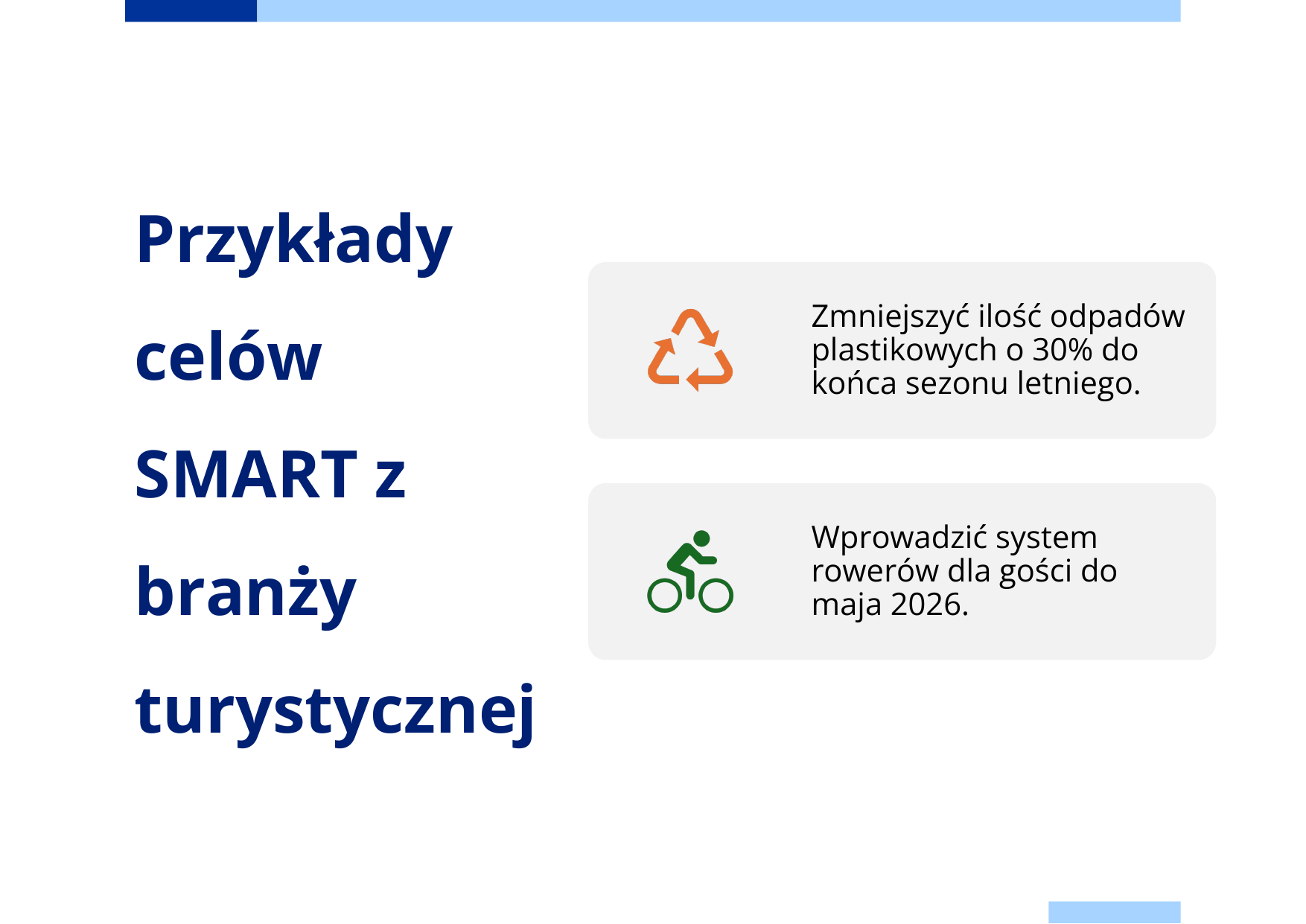

# Przykłady celów SMART z branży turystycznej
Zmniejszyć ilość odpadów plastikowych o 30% do końca sezonu letniego.
Wprowadzić system rowerów dla gości do maja 2026.